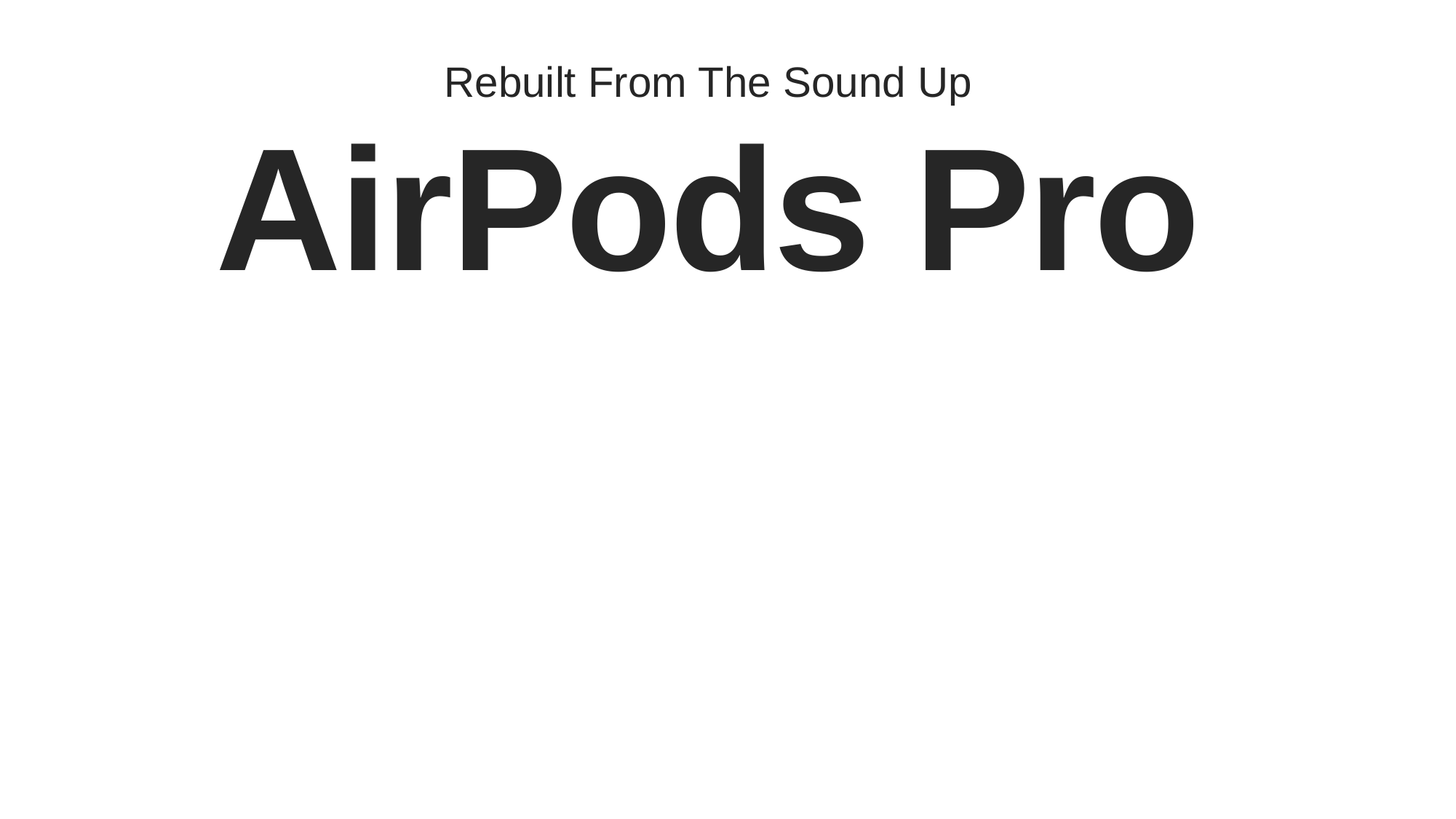

Rebuilt From The Sound Up
AirPods Pro